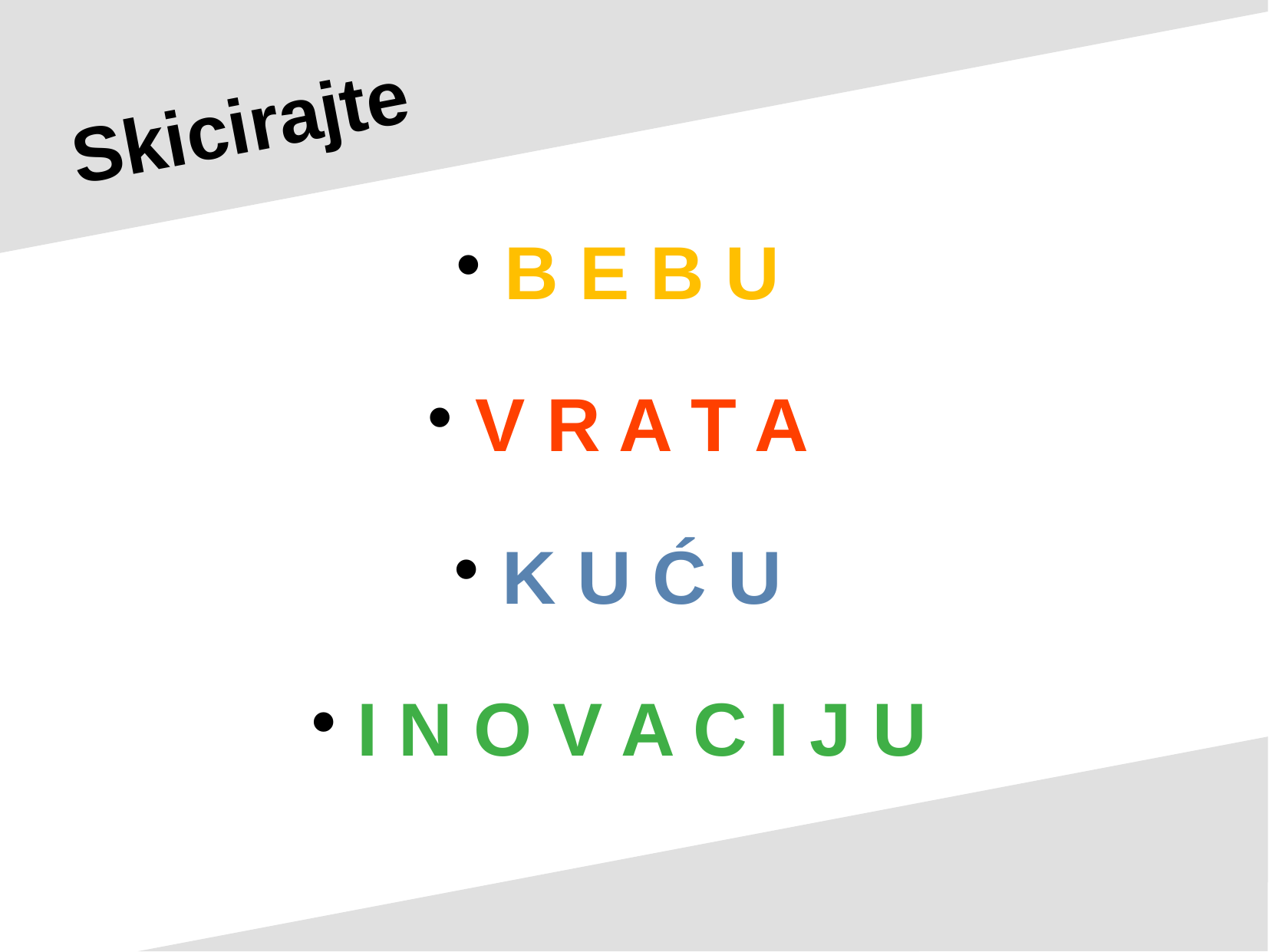

Skicirajte
B E B U
V R A T A
K U Ć U
I N O V A C I J U